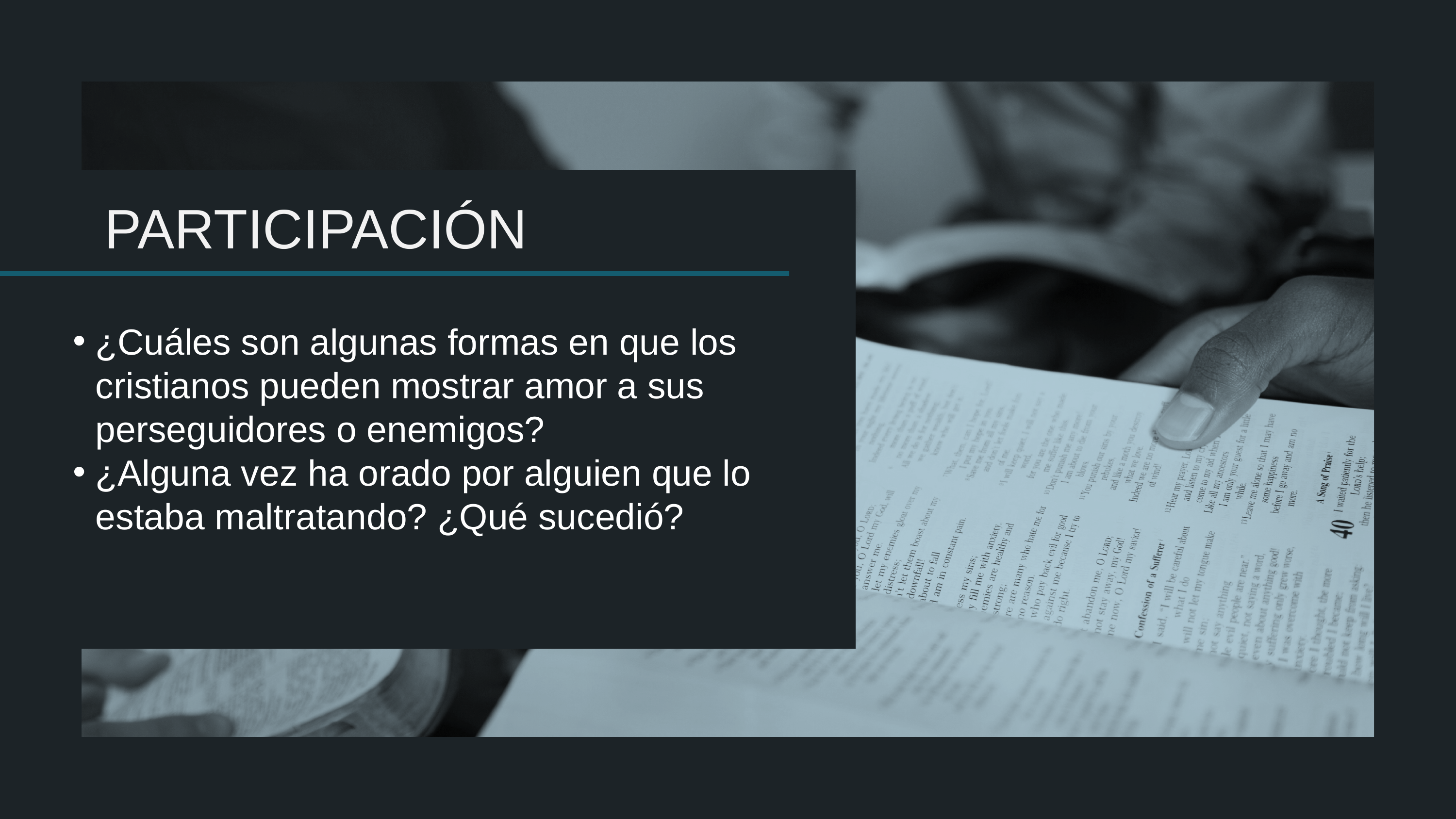

¿Cuáles son algunas formas en que los cristianos pueden mostrar amor a sus perseguidores o enemigos?
¿Alguna vez ha orado por alguien que lo estaba maltratando? ¿Qué sucedió?